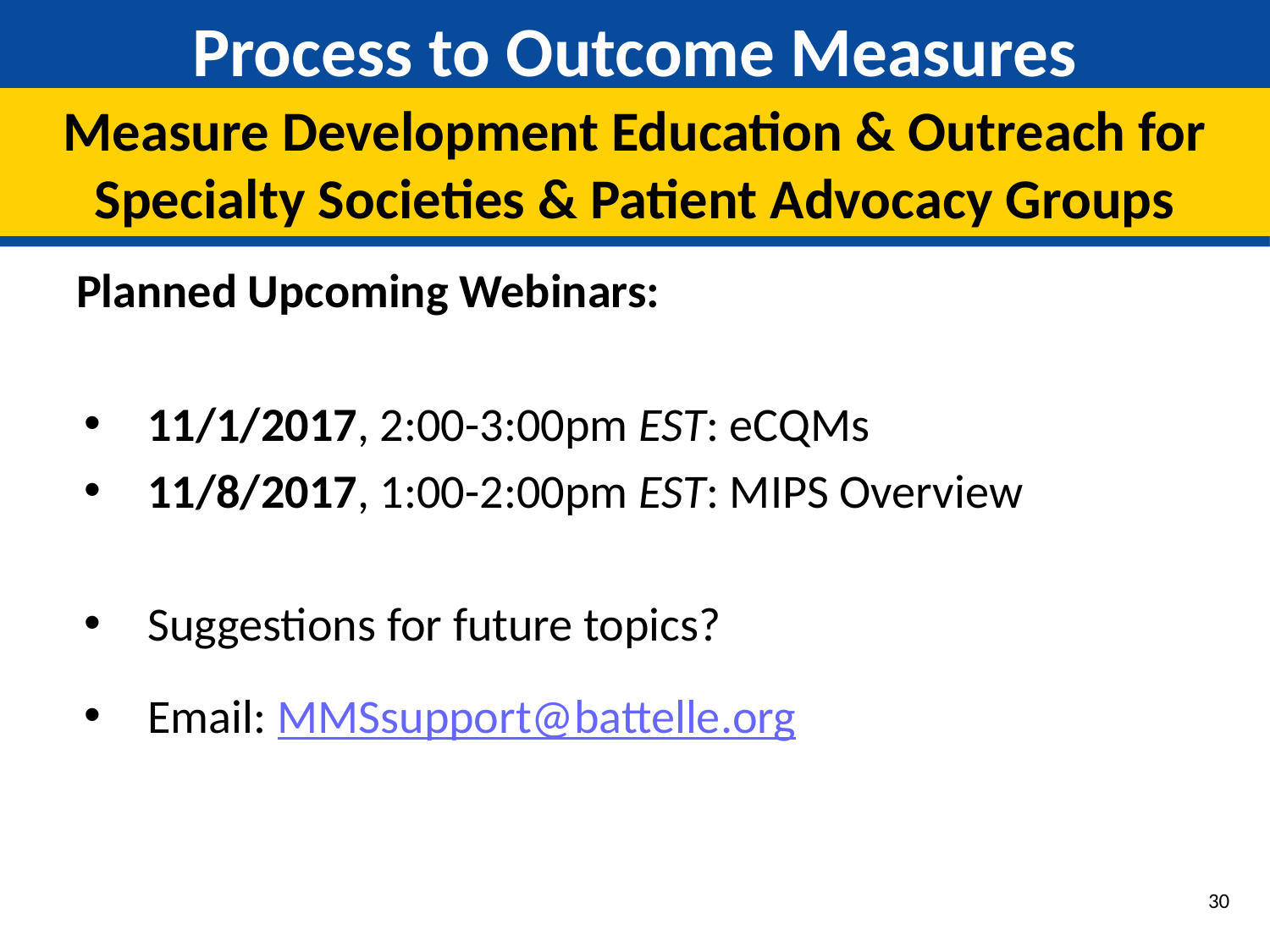

# Process to Outcome Measures
Measure Development Education & Outreach for Specialty Societies & Patient Advocacy Groups
Planned Upcoming Webinars:

11/1/2017, 2:00-3:00pm EST: eCQMs
11/8/2017, 1:00-2:00pm EST: MIPS Overview

Suggestions for future topics?

Email: MMSsupport@battelle.org